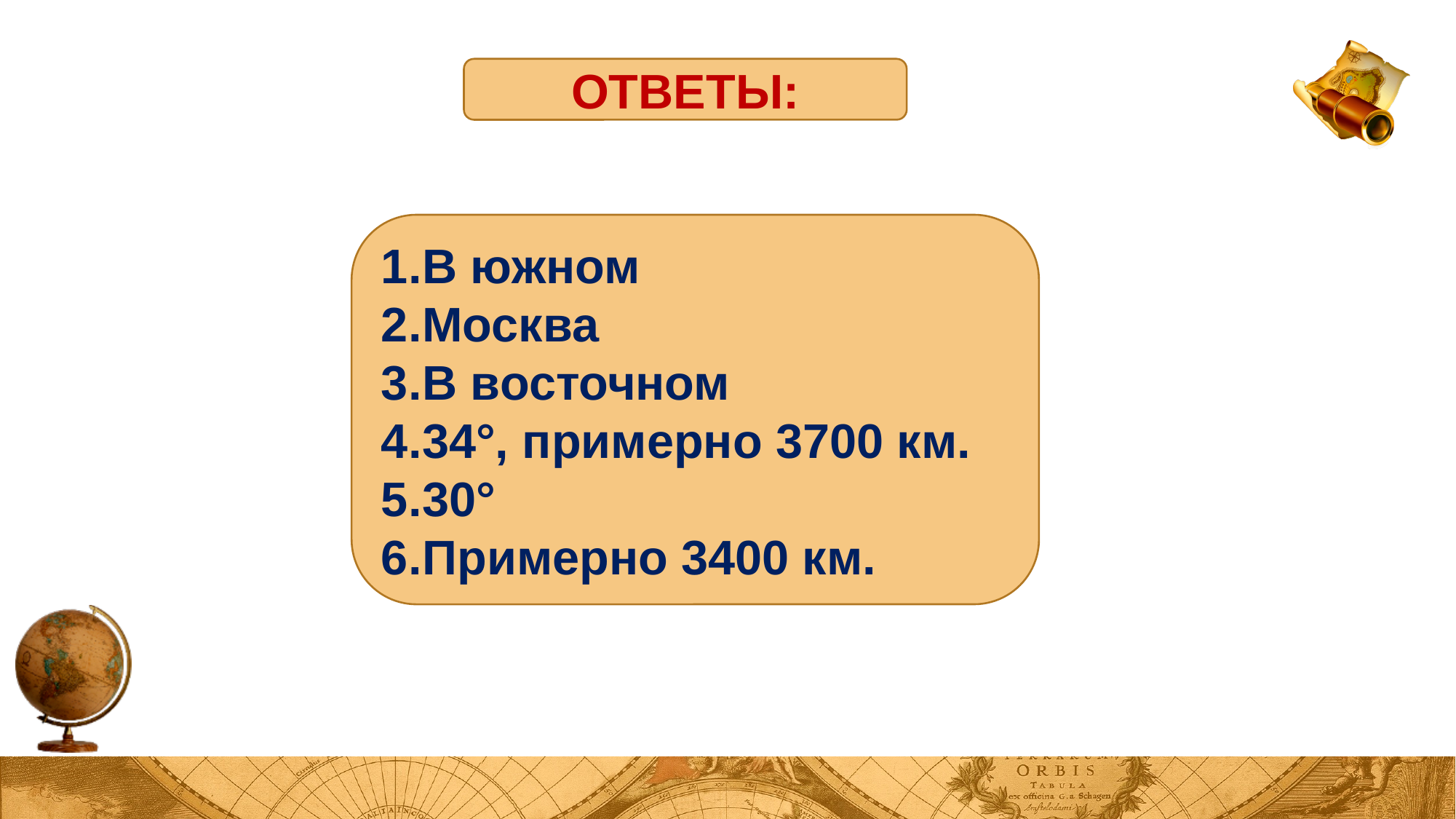

ОТВЕТЫ:
В южном
Москва
В восточном
34°, примерно 3700 км.
30°
Примерно 3400 км.